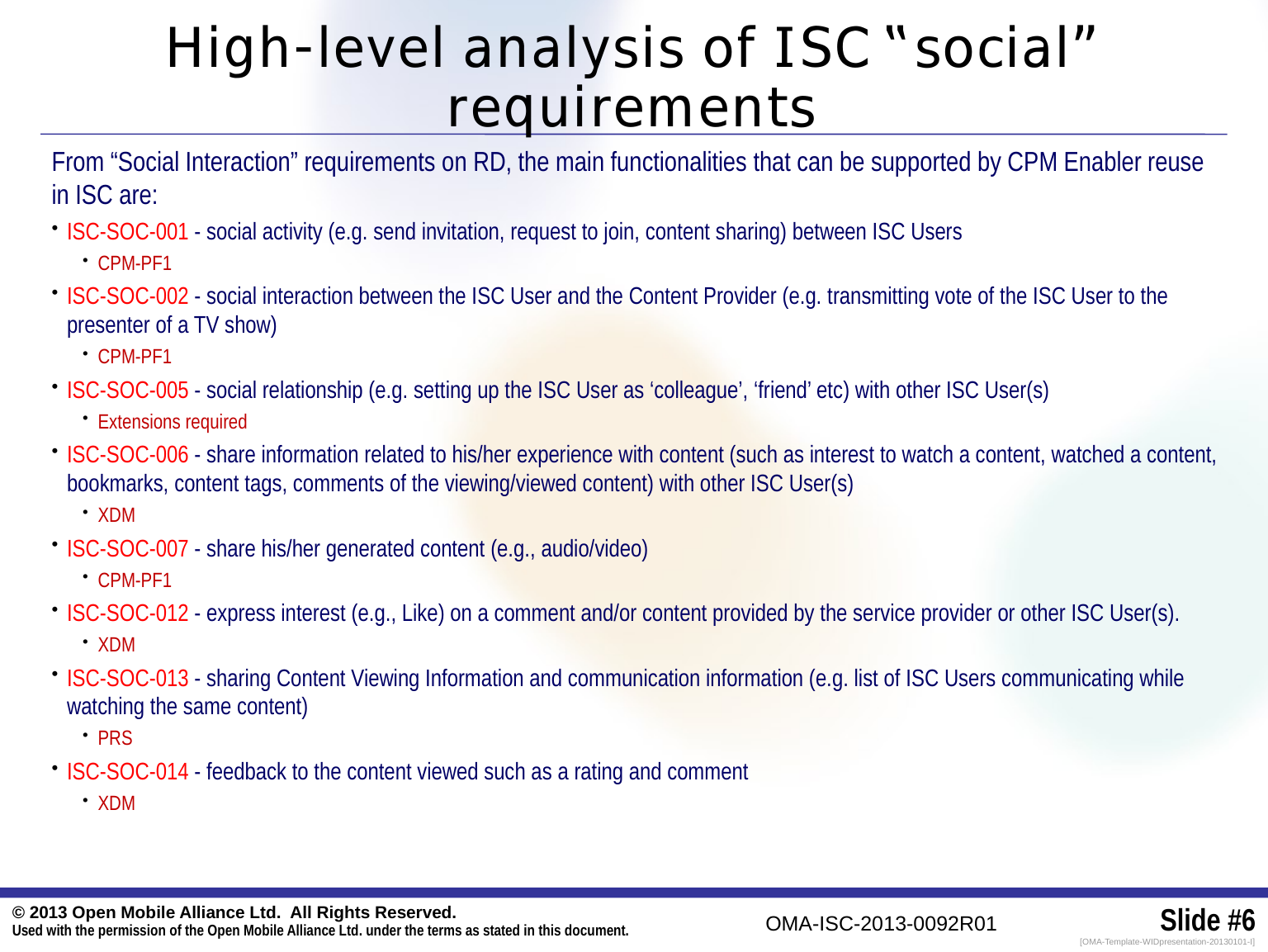

# High-level analysis of ISC “social” requirements
From “Social Interaction” requirements on RD, the main functionalities that can be supported by CPM Enabler reuse in ISC are:
ISC-SOC-001 - social activity (e.g. send invitation, request to join, content sharing) between ISC Users
CPM-PF1
ISC-SOC-002 - social interaction between the ISC User and the Content Provider (e.g. transmitting vote of the ISC User to the presenter of a TV show)
CPM-PF1
ISC-SOC-005 - social relationship (e.g. setting up the ISC User as ‘colleague’, ‘friend’ etc) with other ISC User(s)
Extensions required
ISC-SOC-006 - share information related to his/her experience with content (such as interest to watch a content, watched a content, bookmarks, content tags, comments of the viewing/viewed content) with other ISC User(s)
XDM
ISC-SOC-007 - share his/her generated content (e.g., audio/video)
CPM-PF1
ISC-SOC-012 - express interest (e.g., Like) on a comment and/or content provided by the service provider or other ISC User(s).
XDM
ISC-SOC-013 - sharing Content Viewing Information and communication information (e.g. list of ISC Users communicating while watching the same content)
PRS
ISC-SOC-014 - feedback to the content viewed such as a rating and comment
XDM